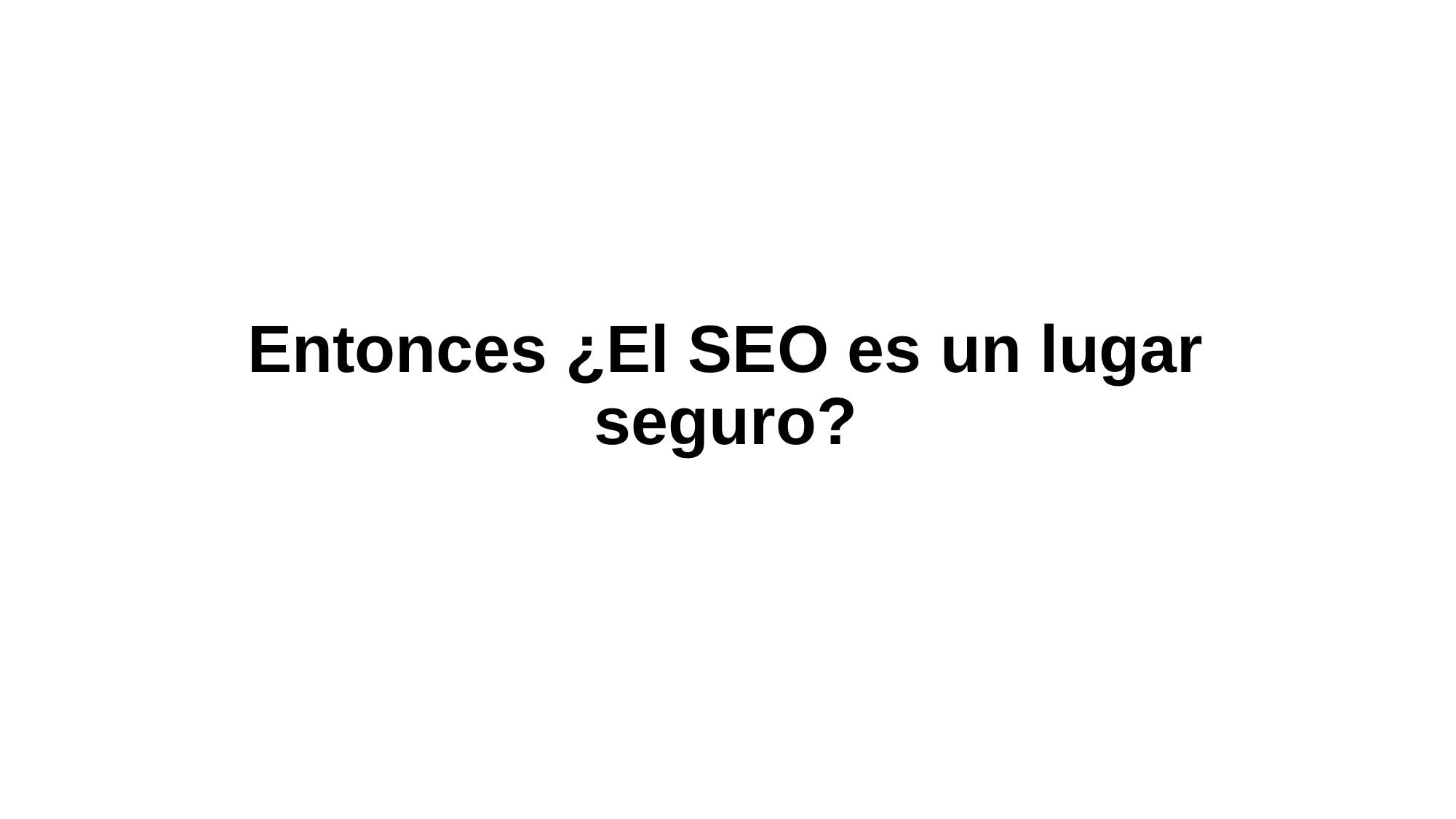

# Entonces ¿El SEO es un lugar seguro?